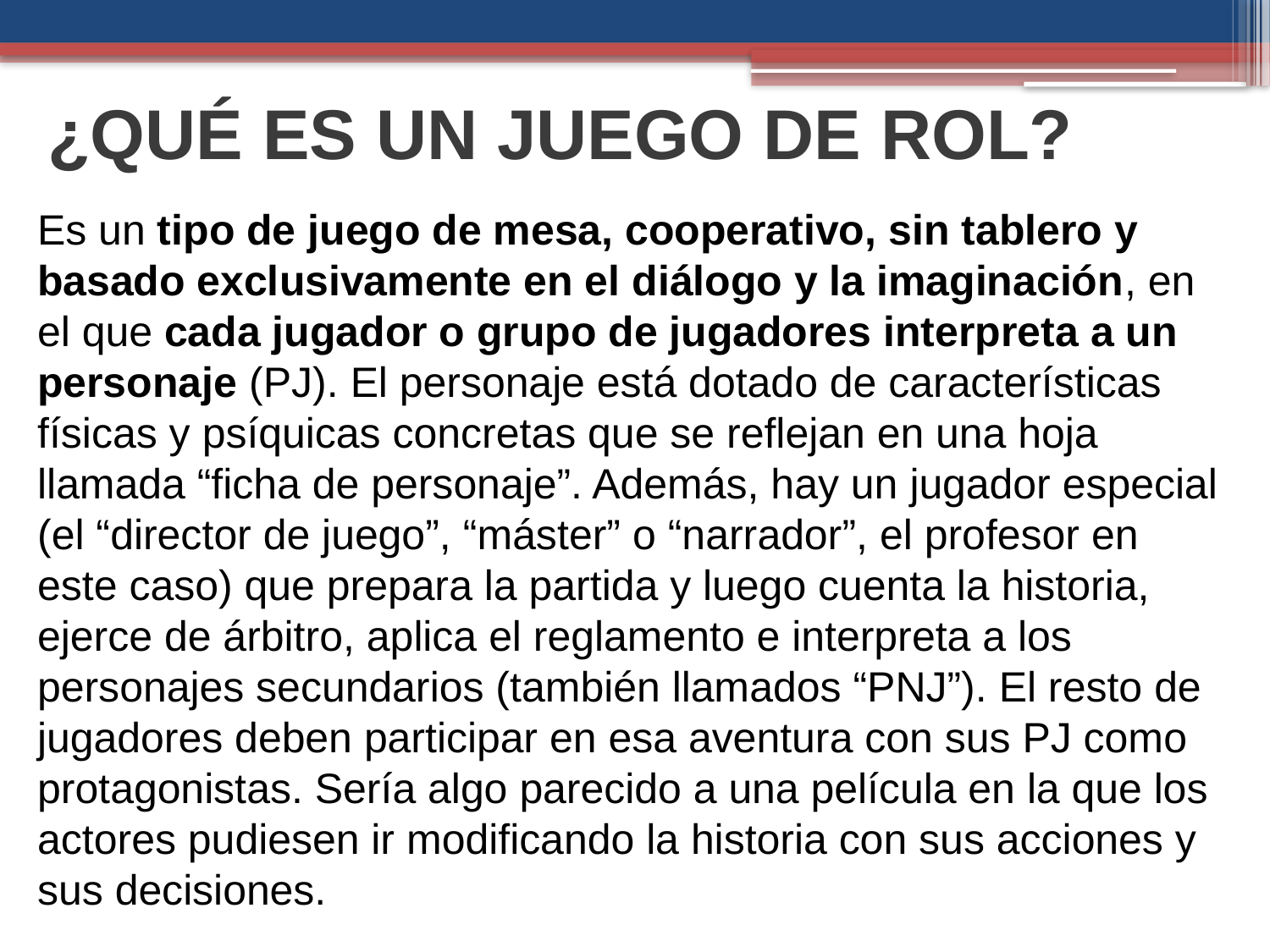

¿QUÉ ES UN JUEGO DE ROL?
Es un tipo de juego de mesa, cooperativo, sin tablero y basado exclusivamente en el diálogo y la imaginación, en el que cada jugador o grupo de jugadores interpreta a un personaje (PJ). El personaje está dotado de características físicas y psíquicas concretas que se reflejan en una hoja llamada “ficha de personaje”. Además, hay un jugador especial (el “director de juego”, “máster” o “narrador”, el profesor en este caso) que prepara la partida y luego cuenta la historia, ejerce de árbitro, aplica el reglamento e interpreta a los personajes secundarios (también llamados “PNJ”). El resto de jugadores deben participar en esa aventura con sus PJ como protagonistas. Sería algo parecido a una película en la que los actores pudiesen ir modificando la historia con sus acciones y sus decisiones.